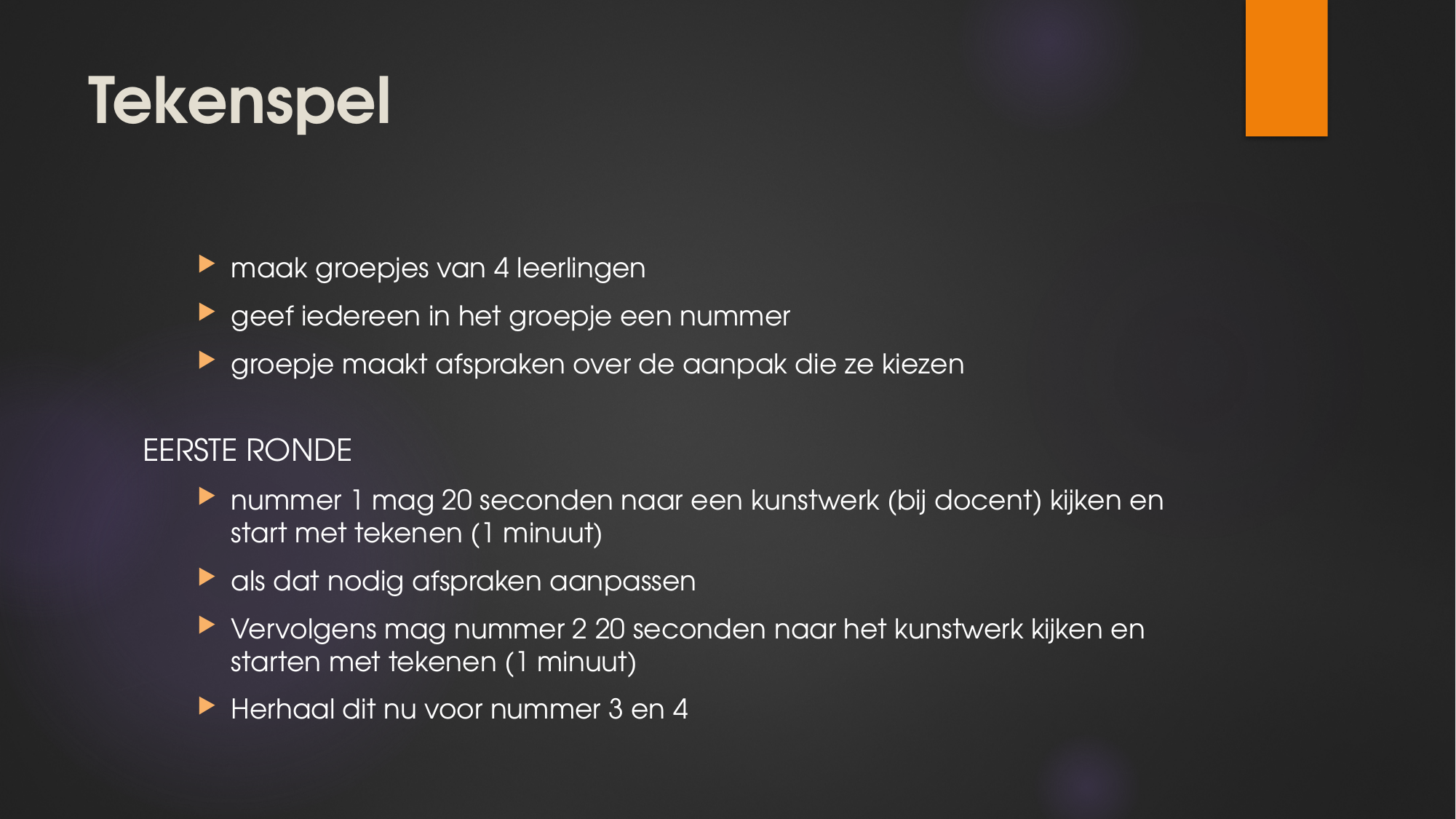

# Tekenspel
maak groepjes van 4 leerlingen
geef iedereen in het groepje een nummer
groepje maakt afspraken over de aanpak die ze kiezen
EERSTE RONDE
nummer 1 mag 20 seconden naar een kunstwerk (bij docent) kijken en start met tekenen (1 minuut)
als dat nodig afspraken aanpassen
Vervolgens mag nummer 2 20 seconden naar het kunstwerk kijken en starten met tekenen (1 minuut)
Herhaal dit nu voor nummer 3 en 4